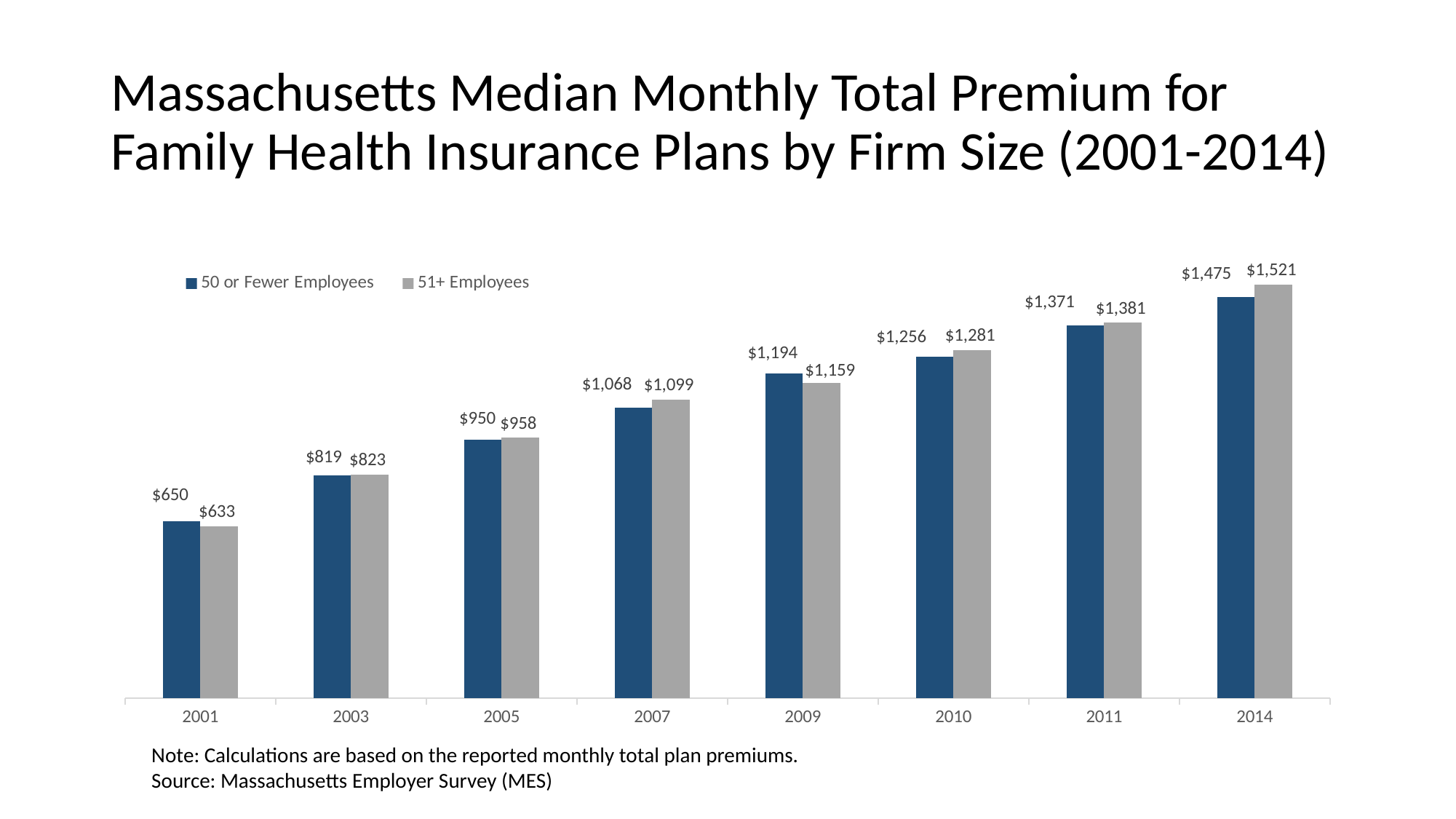

# Massachusetts Median Monthly Total Premium for Family Health Insurance Plans by Firm Size (2001-2014)

### Chart

| Category | 50 or Fewer Employees | 51+ Employees |
|---|---|---|
| 2001 | 650.0 | 633.0 |
| 2003 | 819.0 | 823.0 |
| 2005 | 950.0 | 958.0 |
| 2007 | 1068.0 | 1099.0 |
| 2009 | 1194.0 | 1159.0 |
| 2010 | 1256.0 | 1281.0 |
| 2011 | 1371.0 | 1381.0 |
| 2014 | 1475.0 | 1521.0 |
Note: Calculations are based on the reported monthly total plan premiums.
Source: Massachusetts Employer Survey (MES)